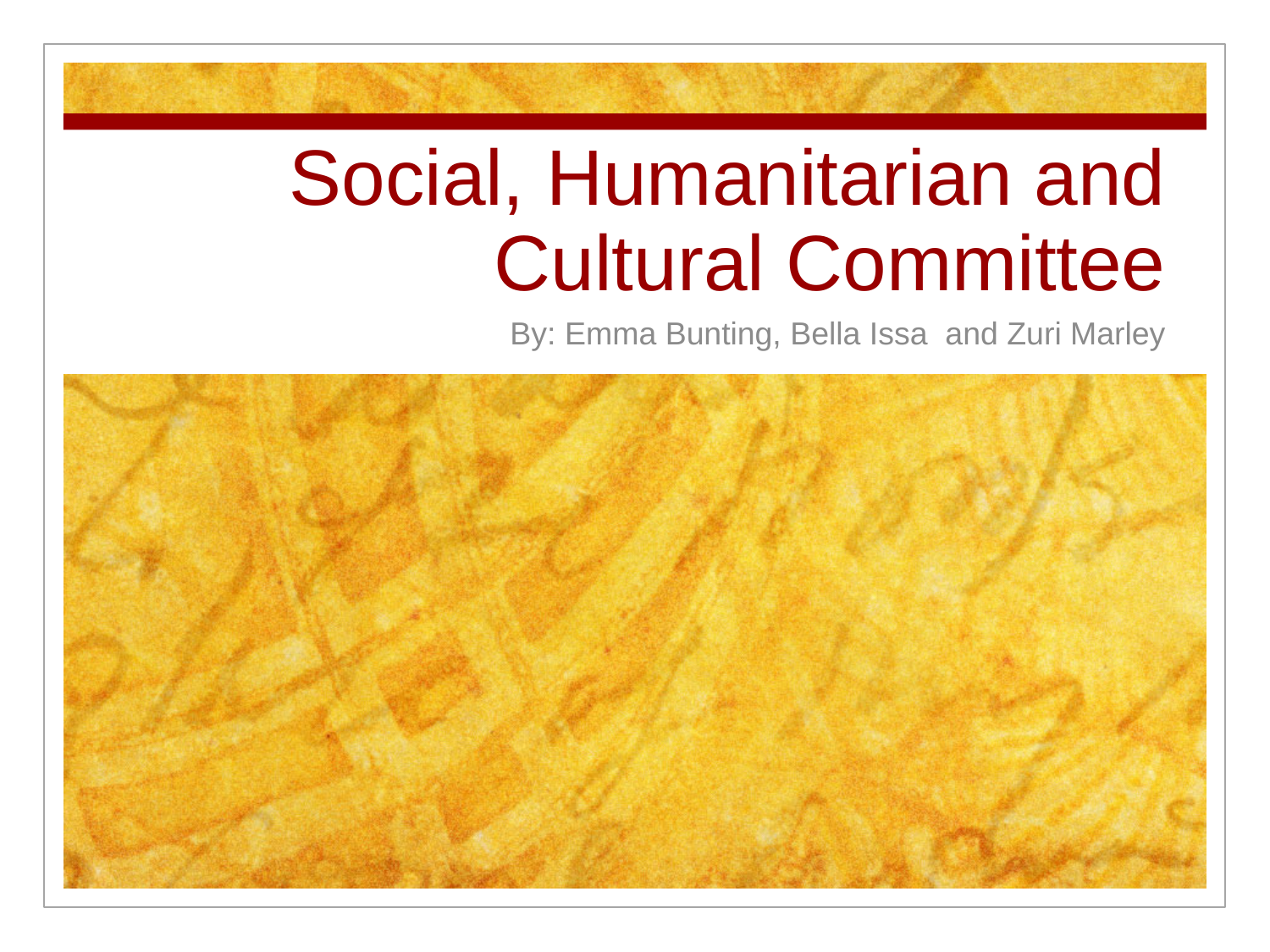

# Social, Humanitarian and Cultural Committee
By: Emma Bunting, Bella Issa  and Zuri Marley